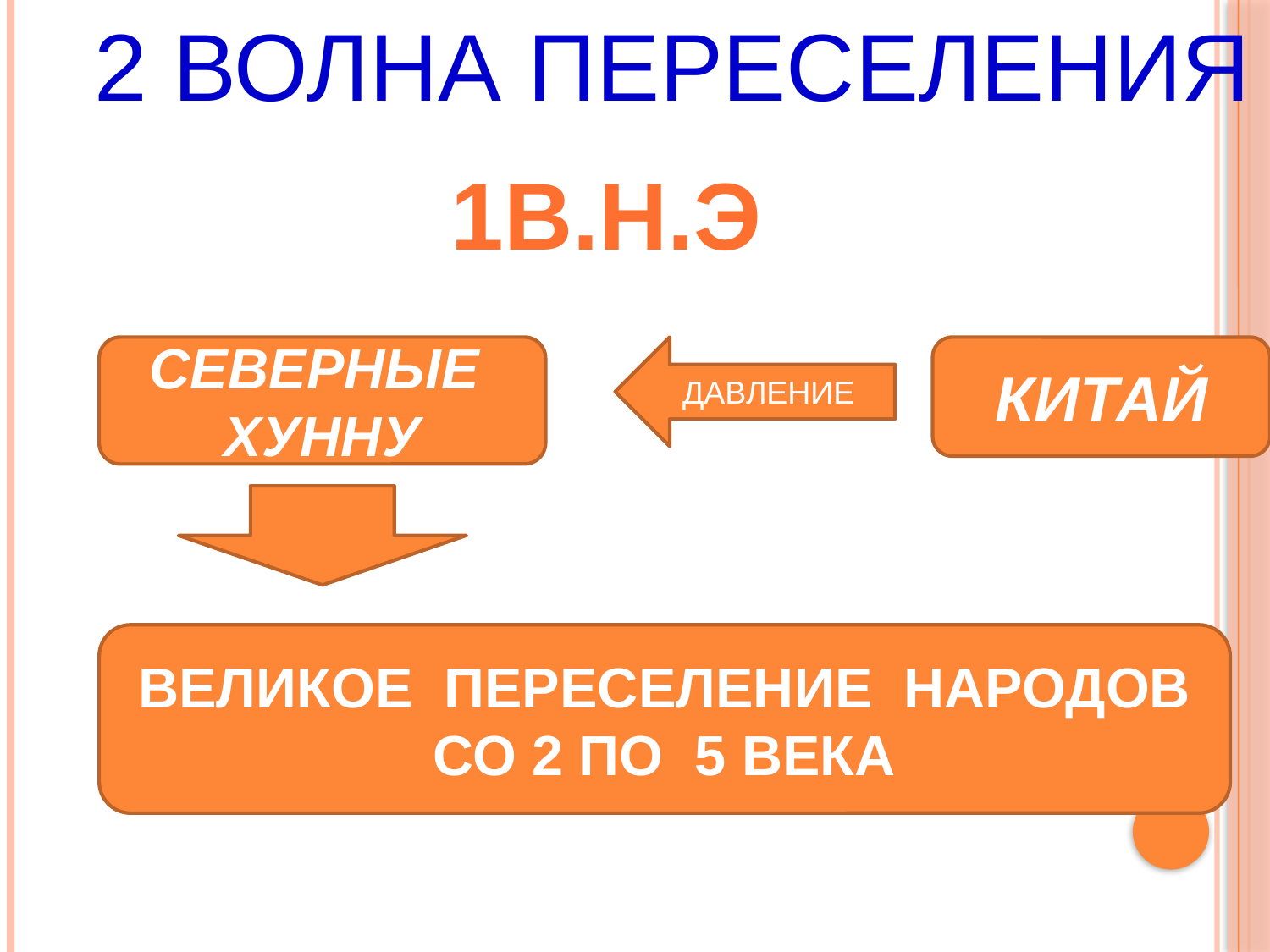

2 ВОЛНА ПЕРЕСЕЛЕНИЯ
1В.Н.Э
СЕВЕРНЫЕ  ХУННУ
ДАВЛЕНИЕ
КИТАЙ

ВЕЛИКОЕ  ПЕРЕСЕЛЕНИЕ  НАРОДОВ
СО 2 ПО  5 ВЕКА